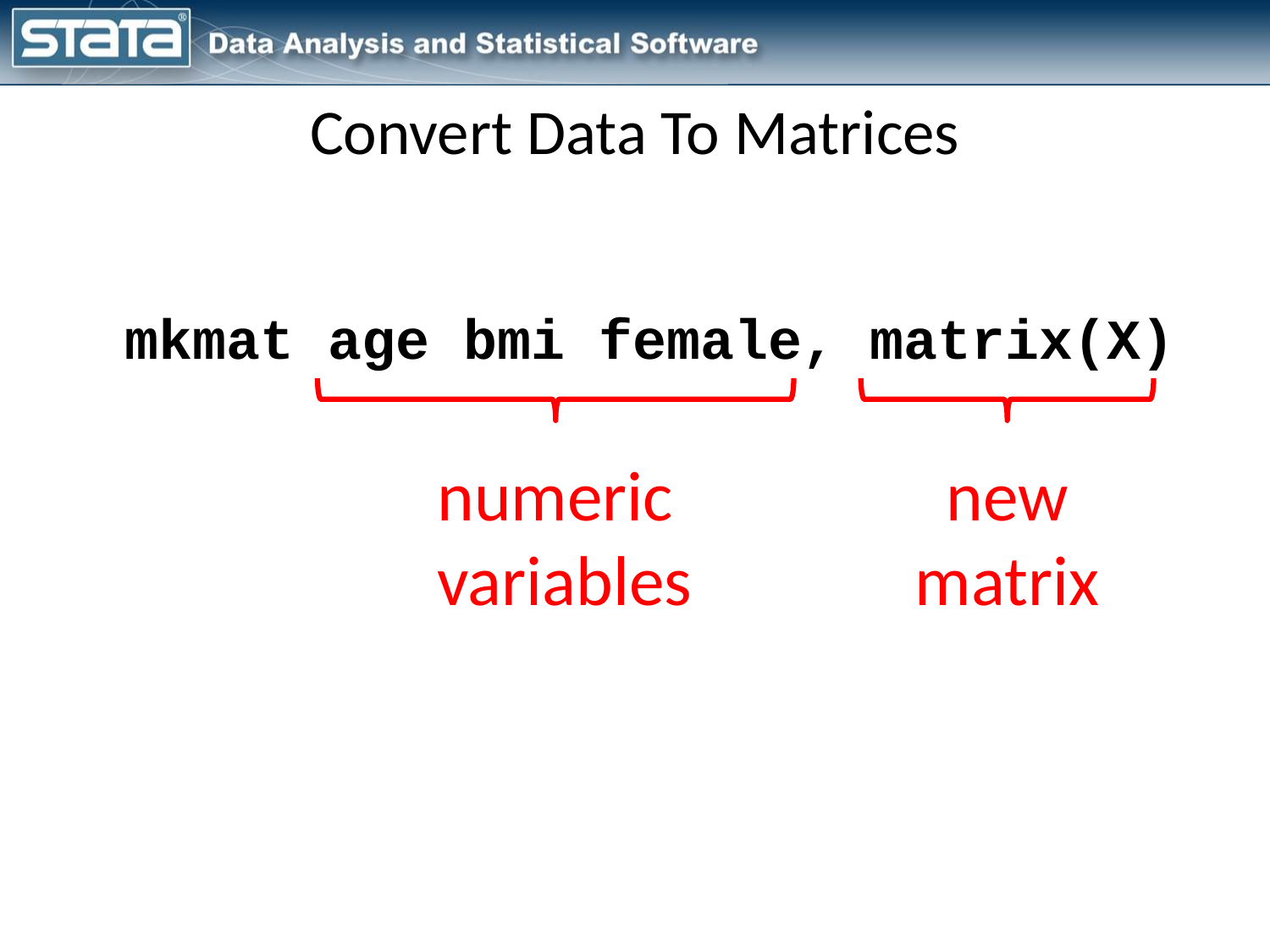

Convert Data To Matrices

mkmat age bmi female, matrix(X)
numeric
variables
new
matrix